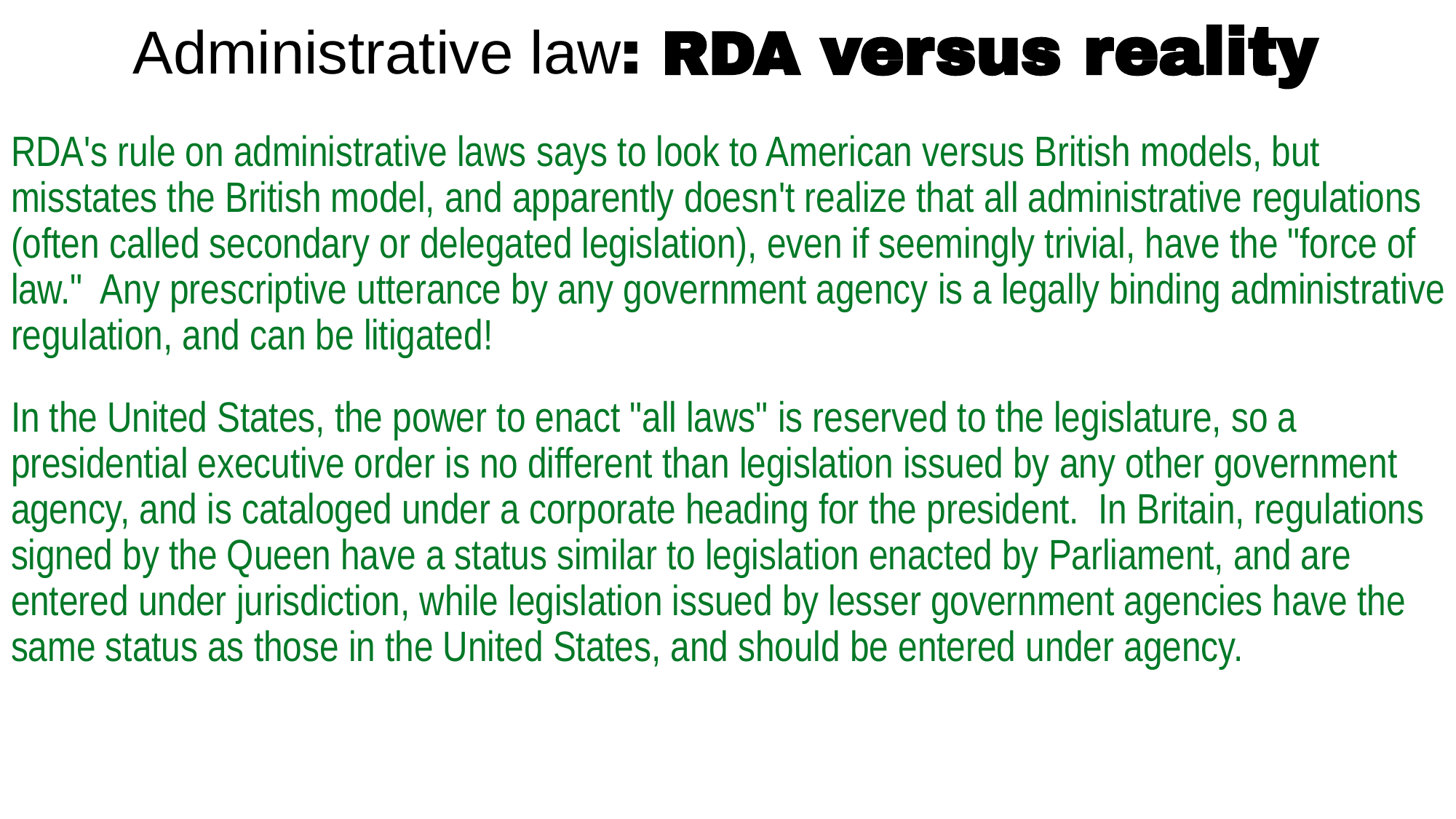

Administrative law: RDA versus reality
RDA's rule on administrative laws says to look to American versus British models, but misstates the British model, and apparently doesn't realize that all administrative regulations (often called secondary or delegated legislation), even if seemingly trivial, have the "force of law."  Any prescriptive utterance by any government agency is a legally binding administrative regulation, and can be litigated!
In the United States, the power to enact "all laws" is reserved to the legislature, so a presidential executive order is no different than legislation issued by any other government agency, and is cataloged under a corporate heading for the president.  In Britain, regulations signed by the Queen have a status similar to legislation enacted by Parliament, and are entered under jurisdiction, while legislation issued by lesser government agencies have the same status as those in the United States, and should be entered under agency.